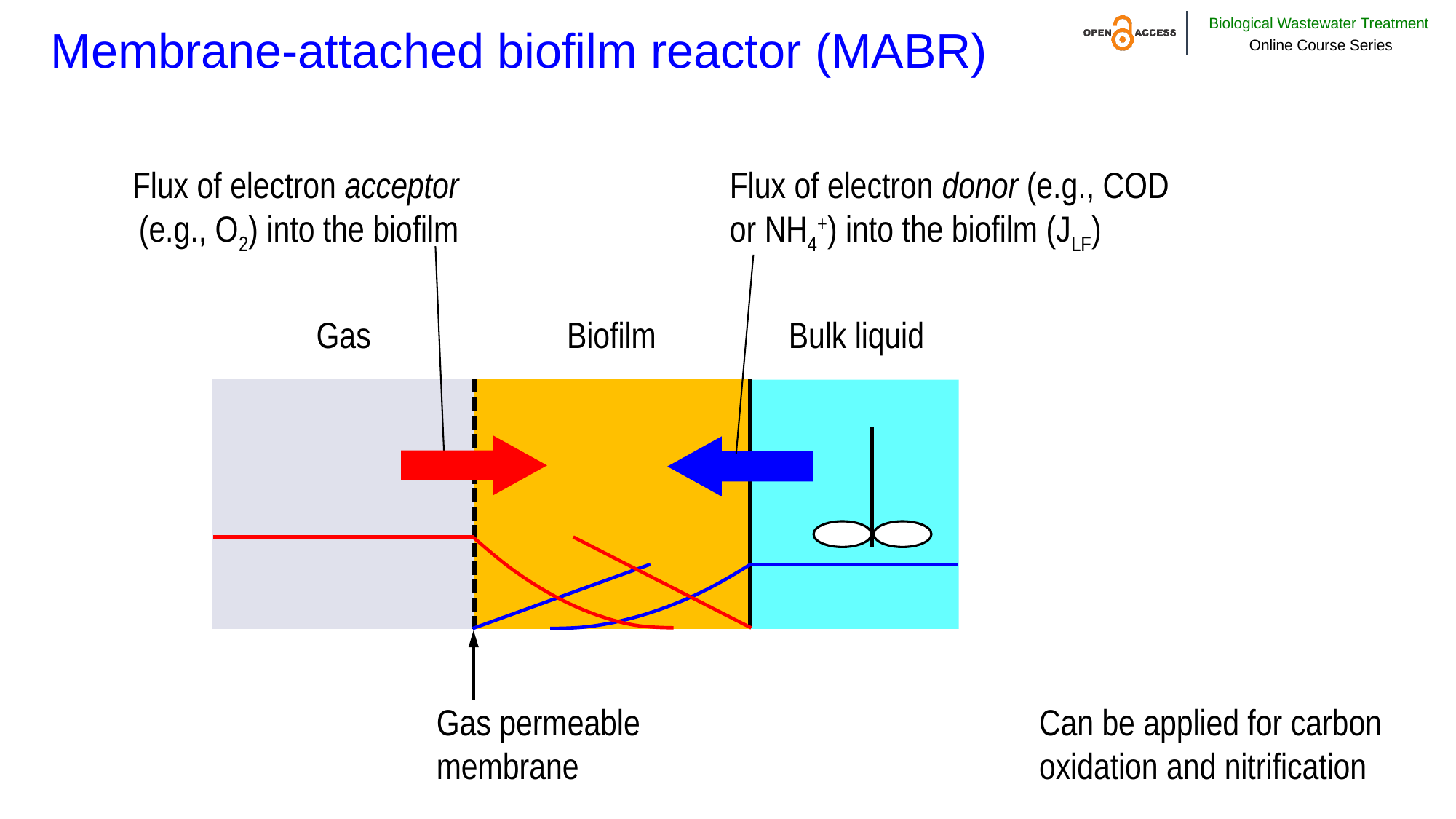

# Membrane-attached biofilm reactor (MABR)
Flux of electron acceptor (e.g., O2) into the biofilm
Flux of electron donor (e.g., COD or NH4+) into the biofilm (JLF)
Gas
Biofilm
Bulk liquid

Can be applied for carbon oxidation and nitrification
Gas permeable membrane